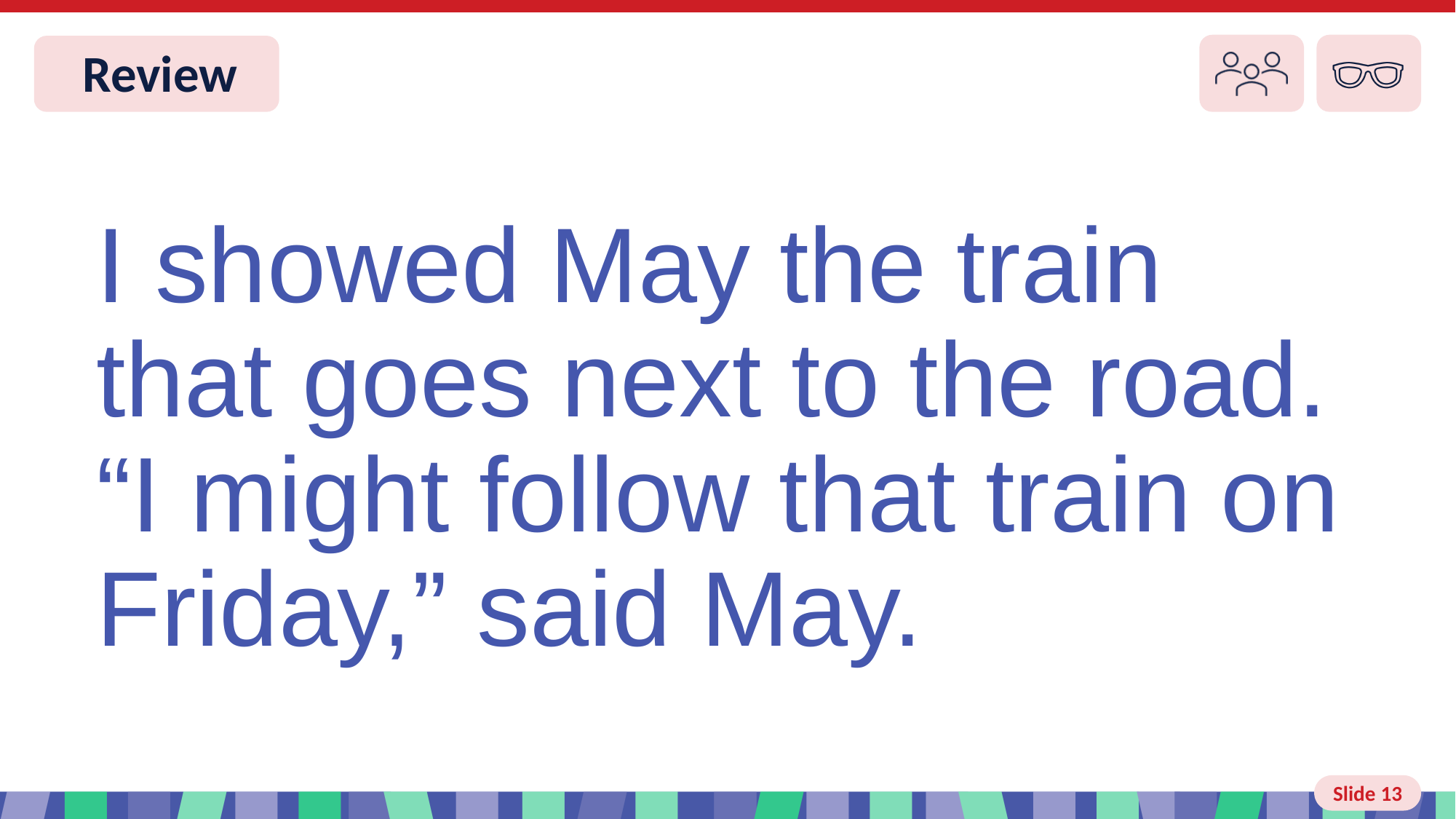

Slide 13 Review
I showed May the train that goes next to the road. “I might follow that train on Friday,” said May.